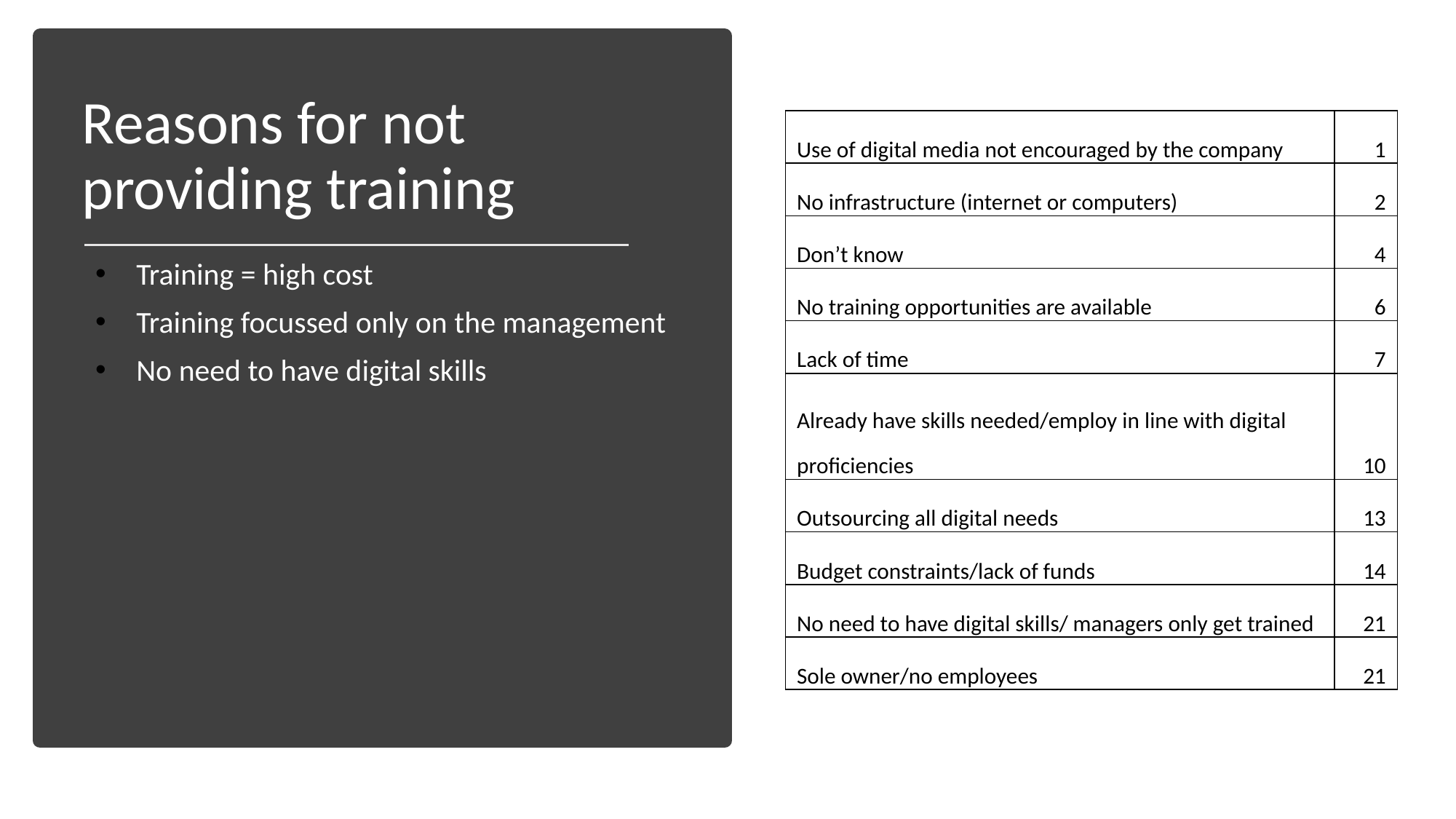

# Reasons for not providing training
| Use of digital media not encouraged by the company | 1 |
| --- | --- |
| No infrastructure (internet or computers) | 2 |
| Don’t know | 4 |
| No training opportunities are available | 6 |
| Lack of time | 7 |
| Already have skills needed/employ in line with digital proficiencies | 10 |
| Outsourcing all digital needs | 13 |
| Budget constraints/lack of funds | 14 |
| No need to have digital skills/ managers only get trained | 21 |
| Sole owner/no employees | 21 |
Training = high cost
Training focussed only on the management
No need to have digital skills